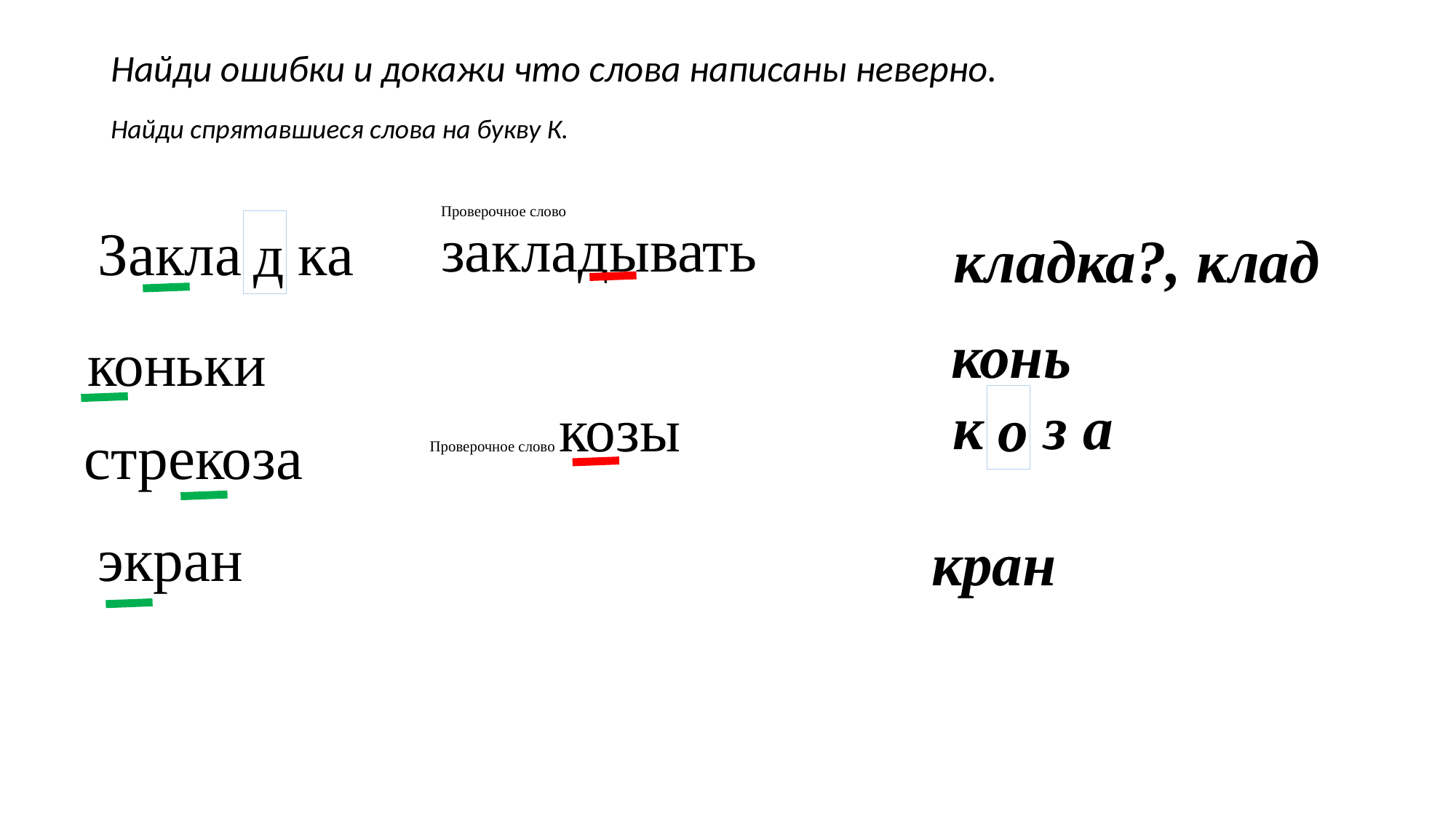

# Найди ошибки и докажи что слова написаны неверно.
Найди спрятавшиеся слова на букву К.
Проверочное слово закладывать
д
кладка?, клад
Закла т ка

конь
коньки
о
к а з а
Проверочное слово козы
стрекоза
экран
кран